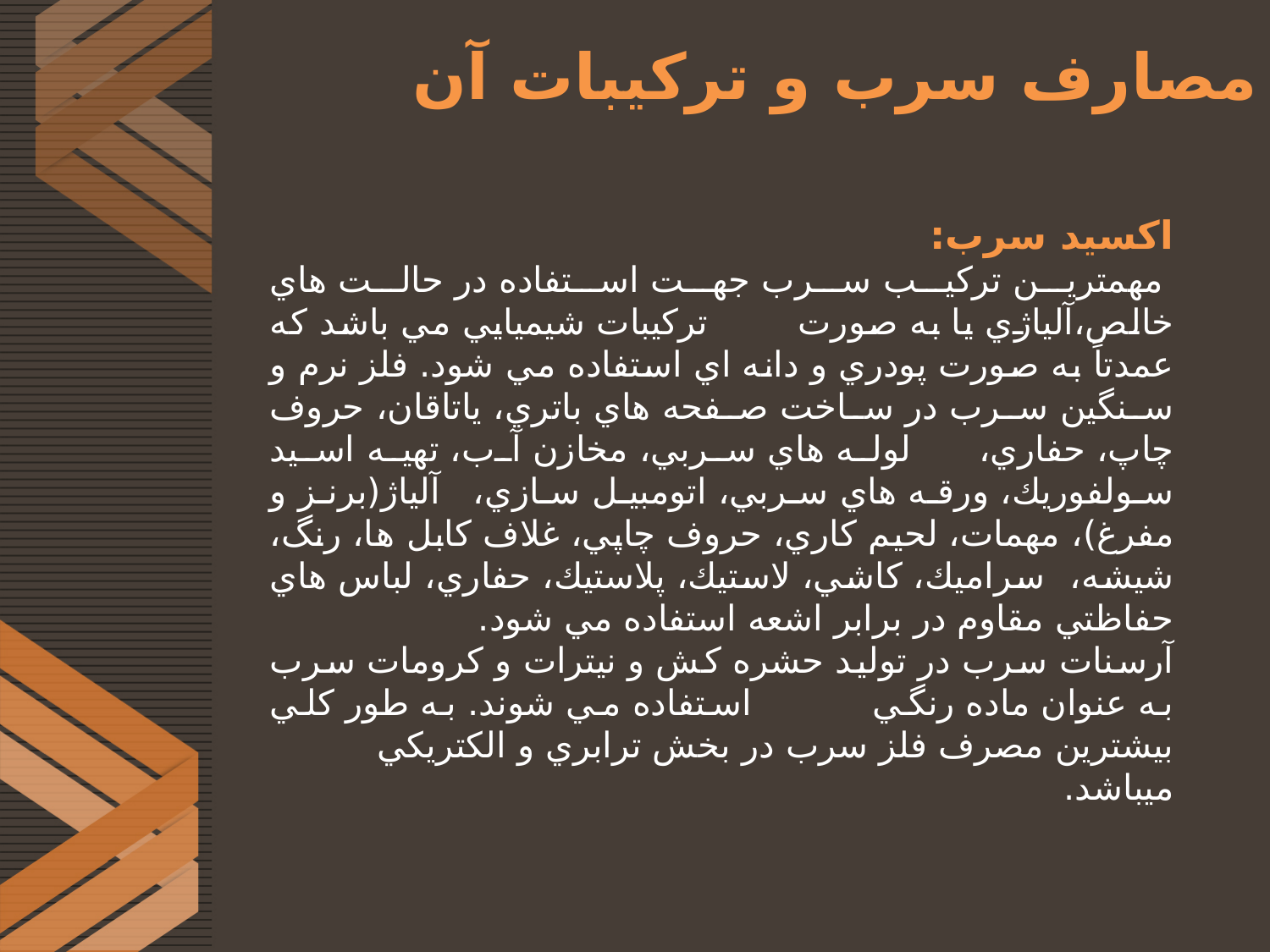

# مصارف سرب و ترکیبات آن
اكسيد سرب:
 مهمترين تركيب سرب جهت استفاده در حالت هاي خالص،آلياژي يا به صورت       تركيبات شيميايي مي باشد كه عمدتاً به صورت پودري و دانه اي استفاده مي شود. فلز نرم و سنگين سرب در ساخت صفحه هاي باتري، ياتاقان، حروف چاپ، حفاري،   لوله هاي سربي، مخازن آب، تهيه اسيد سولفوريك، ورقه هاي سربي، اتومبيل سازي،  آلياژ(برنز و مفرغ)، مهمات، لحيم كاري، حروف چاپي، غلاف كابل ها، رنگ، شيشه،  سراميك، كاشي، لاستيك، پلاستيك، حفاري، لباس هاي حفاظتي مقاوم در برابر اشعه استفاده مي شود.
آرسنات سرب در توليد حشره كش و نيترات و كرومات سرب به عنوان ماده رنگي       استفاده مي شوند. به طور كلي بيشترين مصرف فلز سرب در بخش ترابري و الکتريکي
ميباشد.